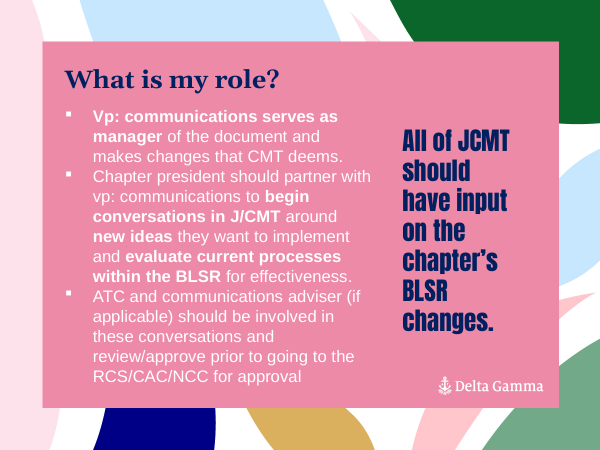

What is my role?
Vp: communications serves as manager of the document and makes changes that CMT deems.
Chapter president should partner with vp: communications to begin conversations in J/CMT around new ideas they want to implement and evaluate current processes within the BLSR for effectiveness.
ATC and communications adviser (if applicable) should be involved in these conversations and review/approve prior to going to the RCS/CAC/NCC for approval
All of JCMT should have input on the chapter’s BLSR changes.